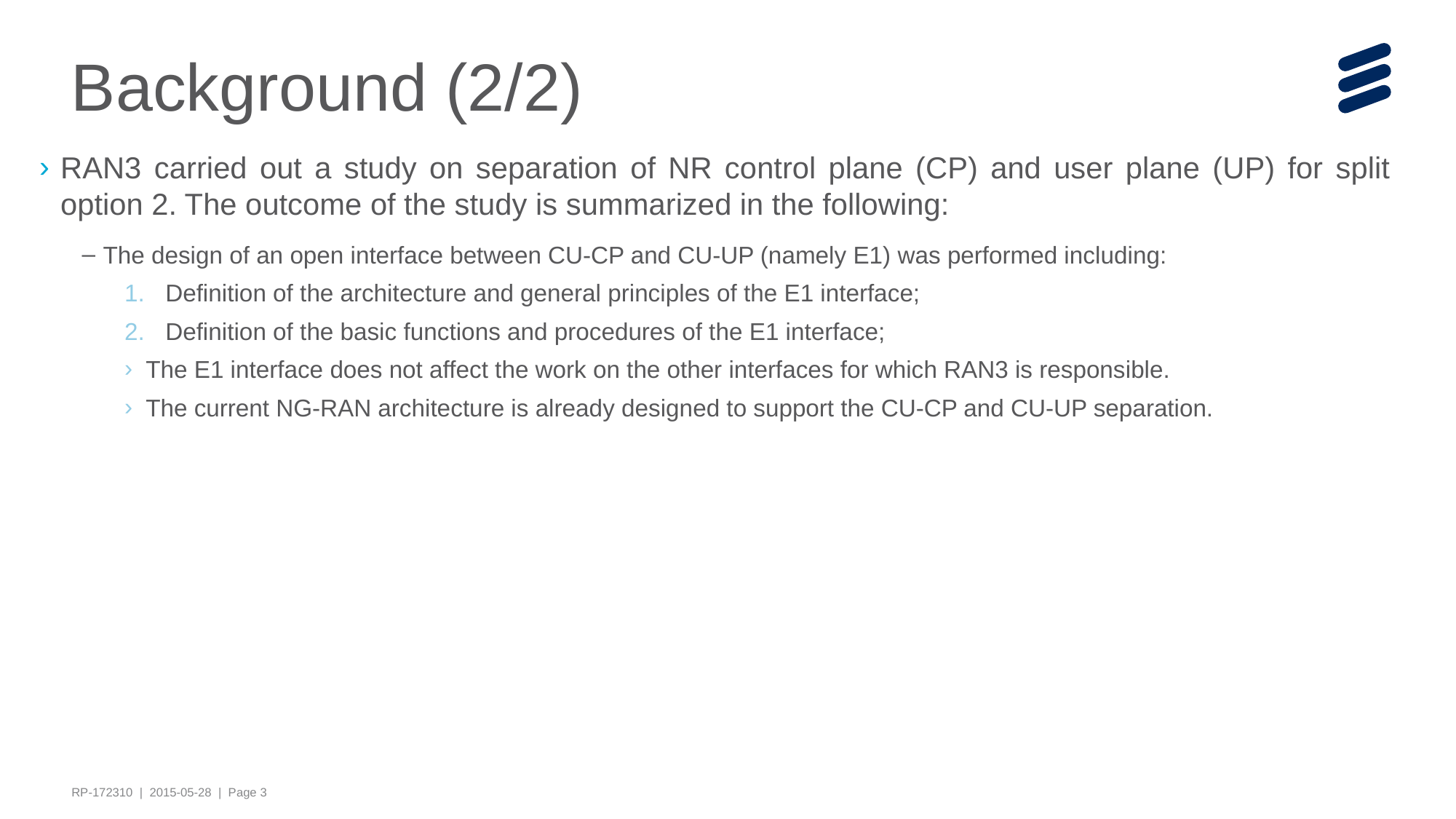

# Background (2/2)
RAN3 carried out a study on separation of NR control plane (CP) and user plane (UP) for split option 2. The outcome of the study is summarized in the following:
The design of an open interface between CU-CP and CU-UP (namely E1) was performed including:
Definition of the architecture and general principles of the E1 interface;
Definition of the basic functions and procedures of the E1 interface;
The E1 interface does not affect the work on the other interfaces for which RAN3 is responsible.
The current NG-RAN architecture is already designed to support the CU-CP and CU-UP separation.